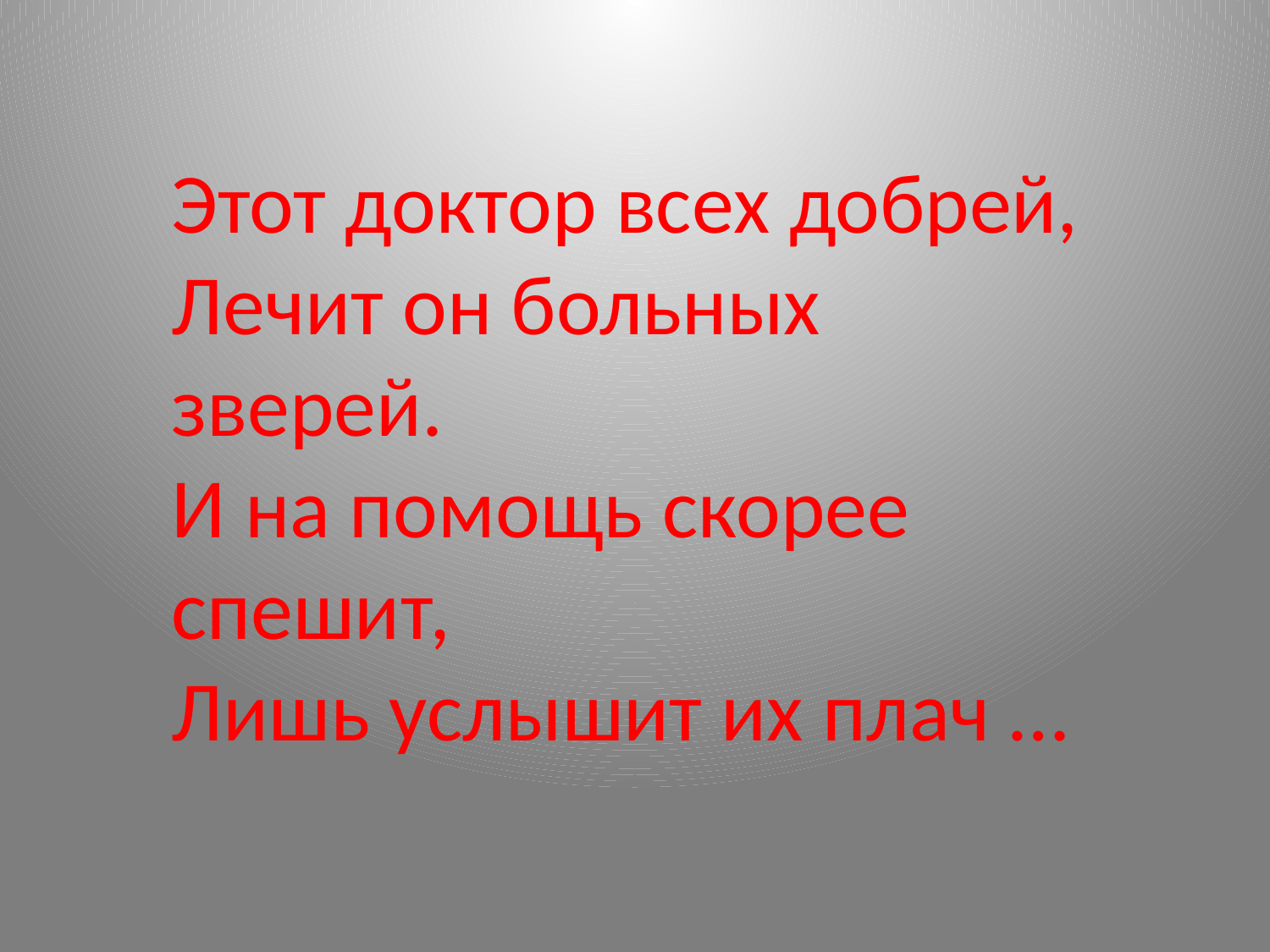

Этот доктор всех добрей,
Лечит он больных зверей.
И на помощь скорее спешит,
Лишь услышит их плач …